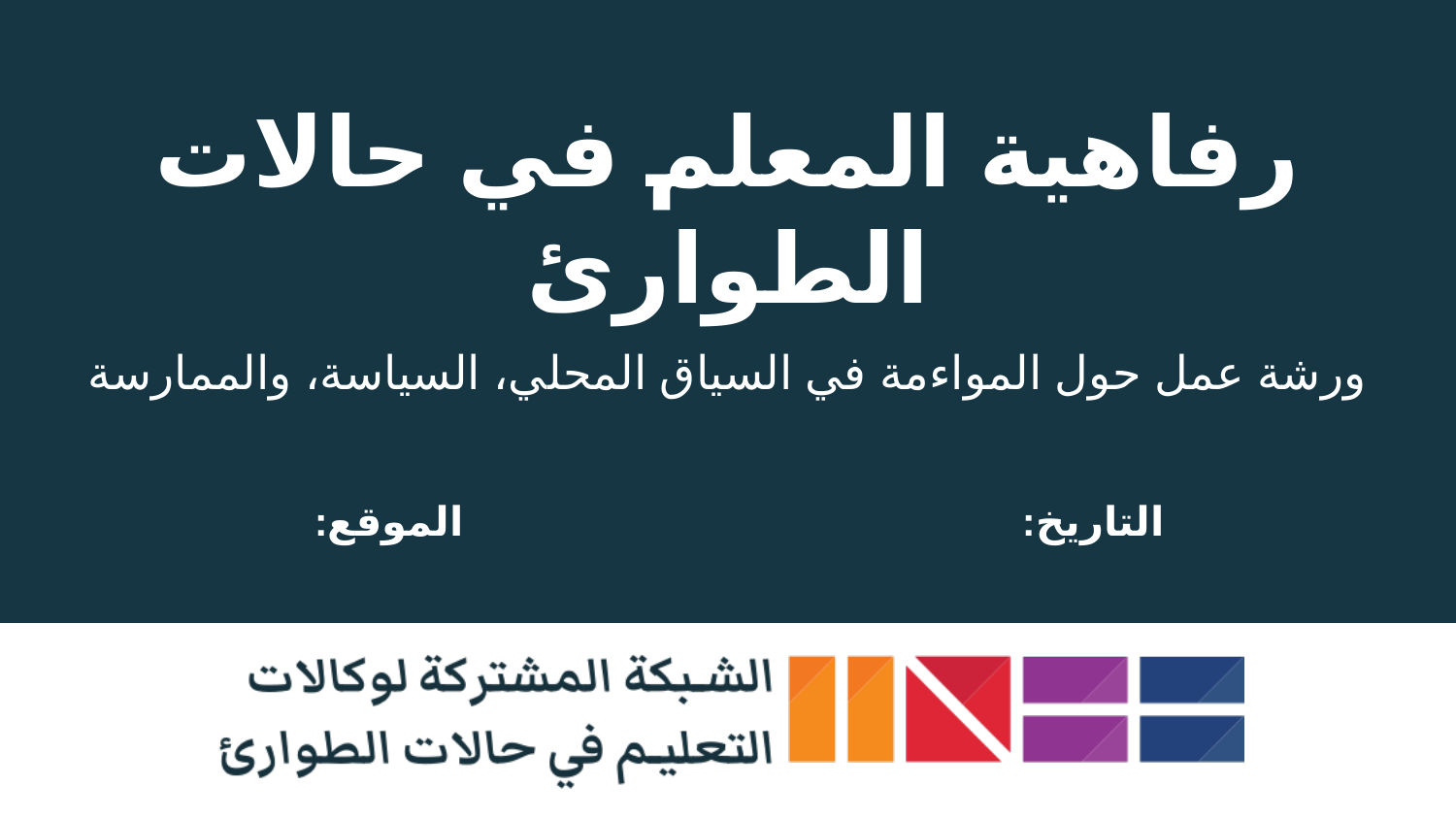

# رفاهية المعلم في حالات الطوارئ
ورشة عمل حول المواءمة في السياق المحلي، السياسة، والممارسة

التاريخ:                                                  الموقع: